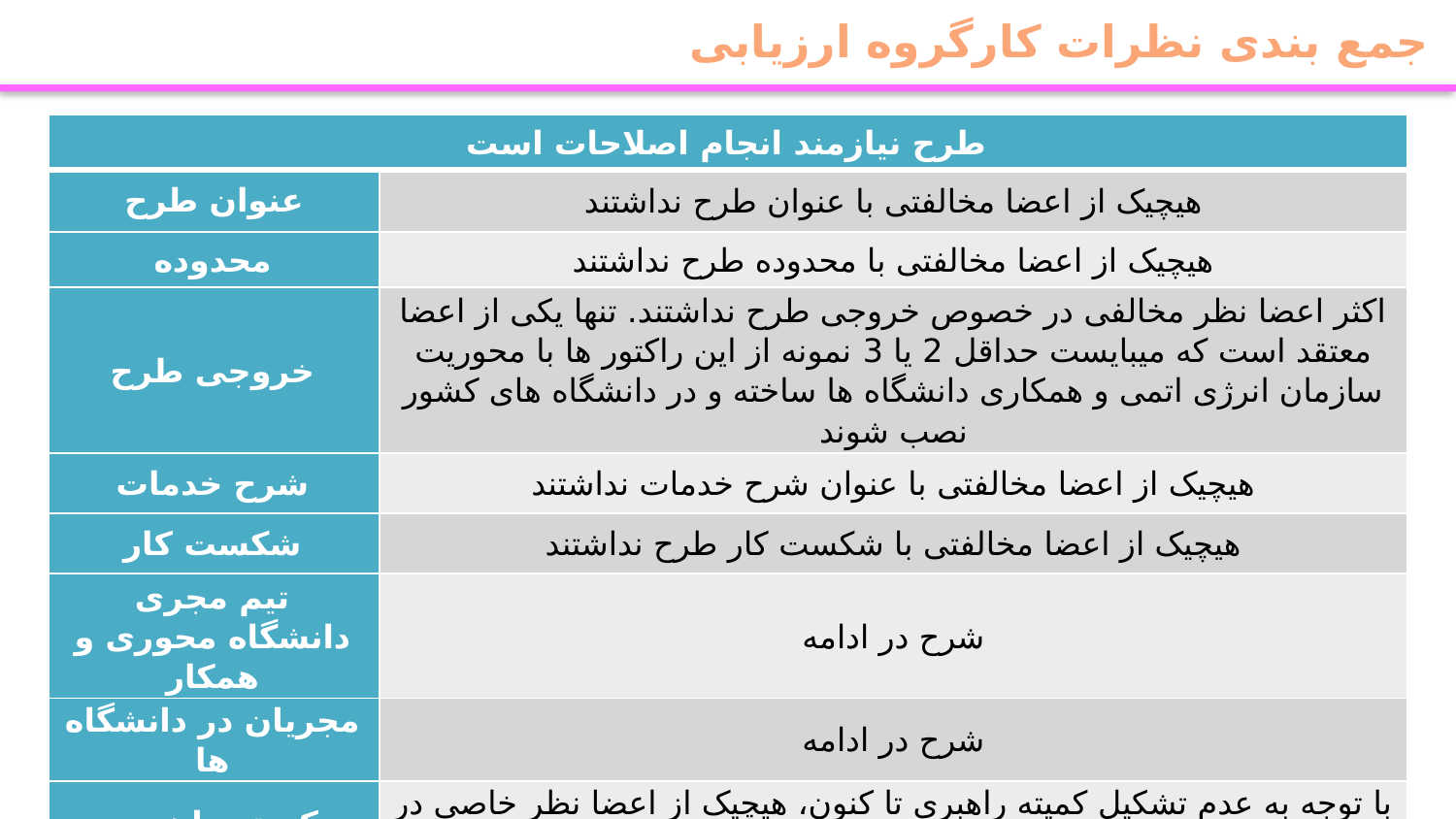

جمع بندی نظرات کارگروه ارزیابی

| طرح نیازمند انجام اصلاحات است |  |
| --- | --- |
| عنوان طرح | هیچیک از اعضا مخالفتی با عنوان طرح نداشتند |
| محدوده | هیچیک از اعضا مخالفتی با محدوده طرح نداشتند |
| خروجی طرح | اکثر اعضا نظر مخالفی در خصوص خروجی طرح نداشتند. تنها یکی از اعضا معتقد است که میبایست حداقل 2 یا 3 نمونه از این راکتور ها با محوریت سازمان انرژی اتمی و همکاری دانشگاه ها ساخته و در دانشگاه های کشور نصب شوند |
| شرح خدمات | هیچیک از اعضا مخالفتی با عنوان شرح خدمات نداشتند |
| شکست کار | هیچیک از اعضا مخالفتی با شکست کار طرح نداشتند |
| تیم مجری دانشگاه محوری و همکار | شرح در ادامه |
| مجریان در دانشگاه ها | شرح در ادامه |
| کمیته راهبری | با توجه به عدم تشکیل کمیته راهبری تا کنون، هیچیک از اعضا نظر خاصی در این مورد نداشتند |
| ناظر | با توجه به عدم وجود ناظر در طرح، هیچیک از اعضا نظر خاصی در این مورد نداشتند |